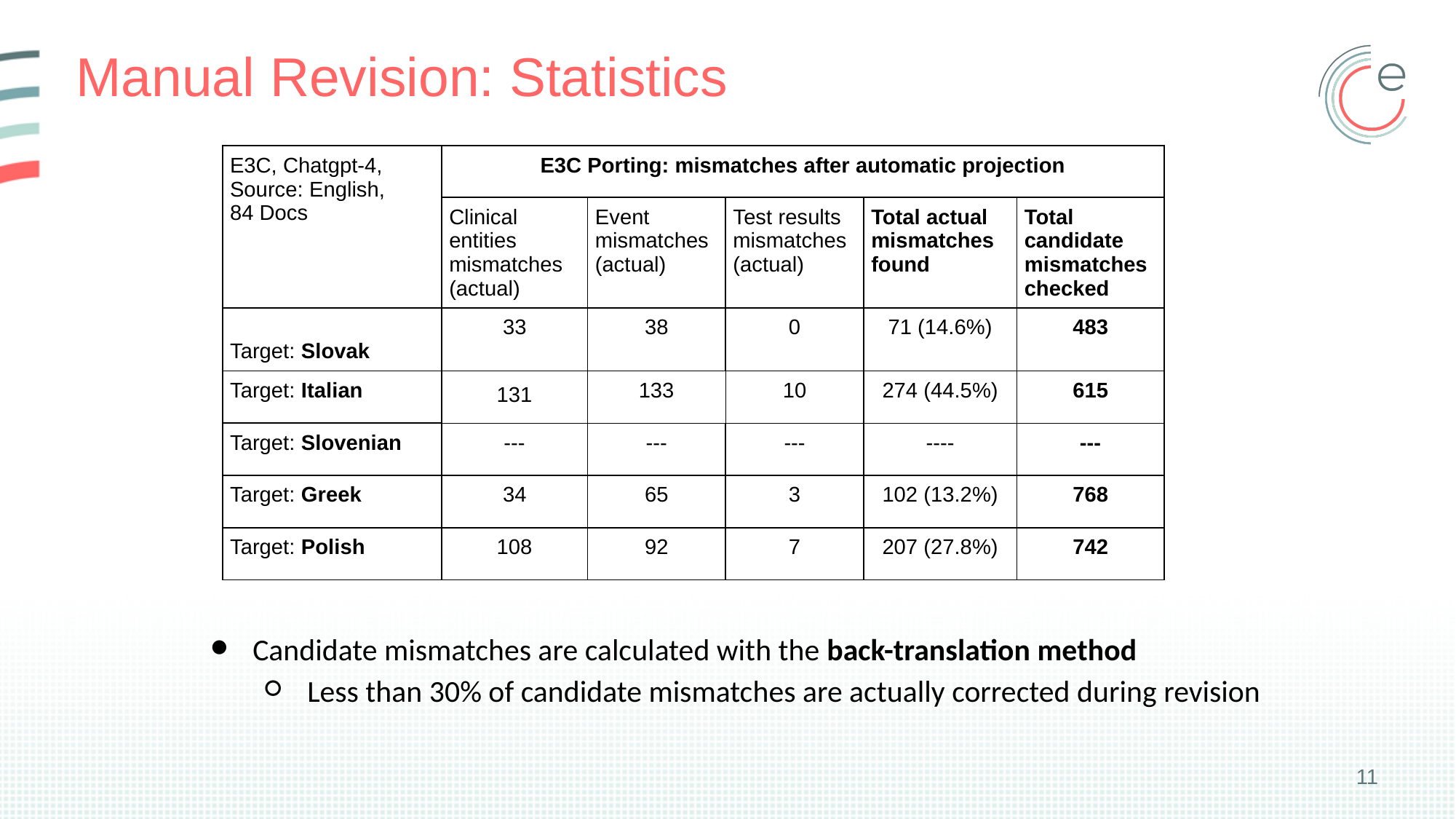

# Manual Revision: Statistics
| E3C, Chatgpt-4, Source: English, 84 Docs | E3C Porting: mismatches after automatic projection |  |  |  |  |
| --- | --- | --- | --- | --- | --- |
|  | Clinical entities mismatches (actual) | Event mismatches (actual) | Test results mismatches (actual) | Total actual mismatches found | Total candidate mismatches checked |
| Target: Slovak | 33 | 38 | 0 | 71 (14.6%) | 483 |
| Target: Italian | 131 | 133 | 10 | 274 (44.5%) | 615 |
| Target: Slovenian | --- | --- | --- | ---- | --- |
| Target: Greek | 34 | 65 | 3 | 102 (13.2%) | 768 |
| Target: Polish | 108 | 92 | 7 | 207 (27.8%) | 742 |
Candidate mismatches are calculated with the back-translation method
Less than 30% of candidate mismatches are actually corrected during revision